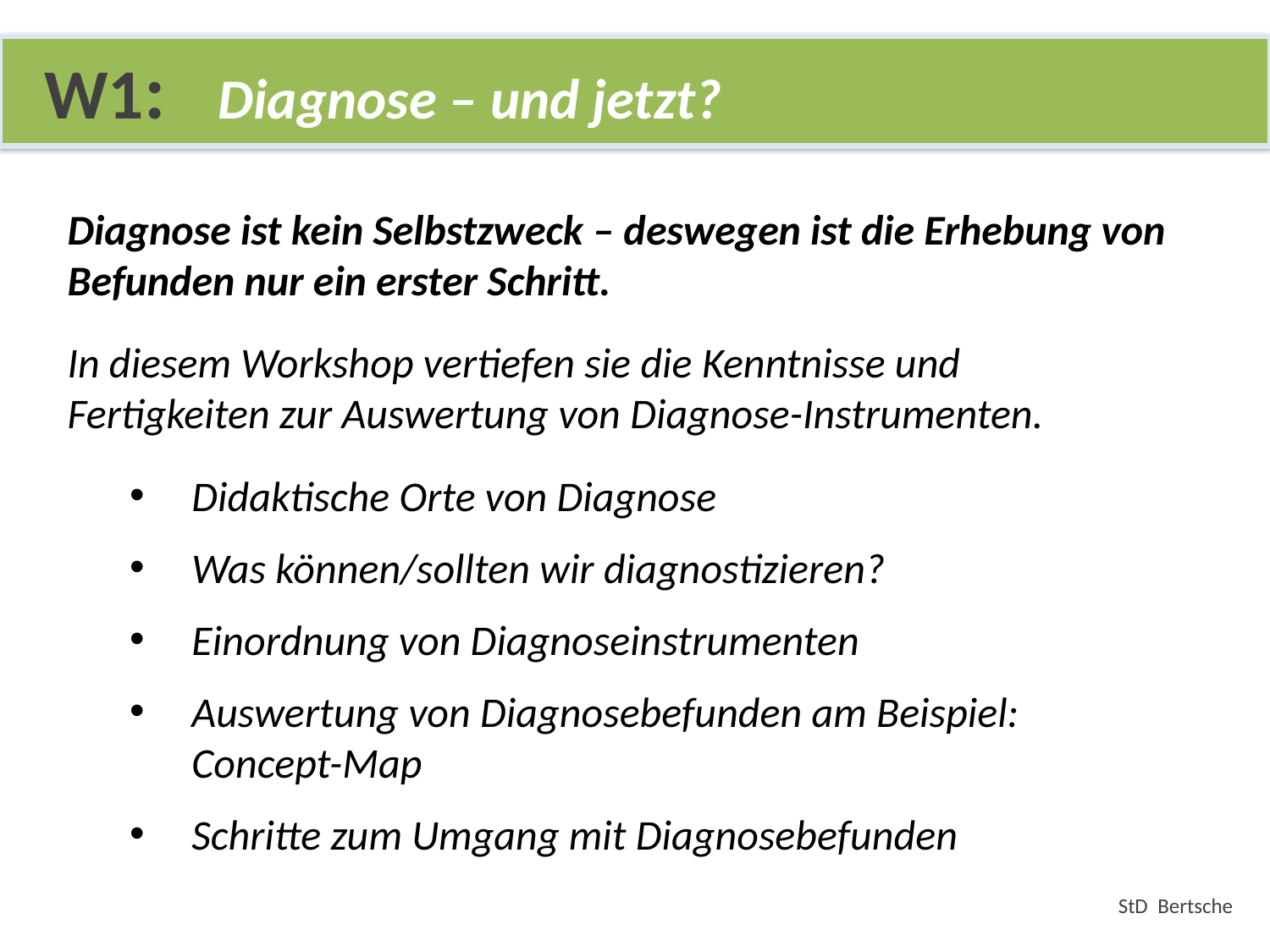

# W1:   Diagnose – und jetzt?
Diagnose ist kein Selbstzweck – deswegen ist die Erhebung von Befunden nur ein erster Schritt.
In diesem Workshop vertiefen sie die Kenntnisse und Fertigkeiten zur Auswertung von Diagnose-Instrumenten.
Didaktische Orte von Diagnose
Was können/sollten wir diagnostizieren?
Einordnung von Diagnoseinstrumenten
Auswertung von Diagnosebefunden am Beispiel: Concept-Map
Schritte zum Umgang mit Diagnosebefunden
StD  Bertsche